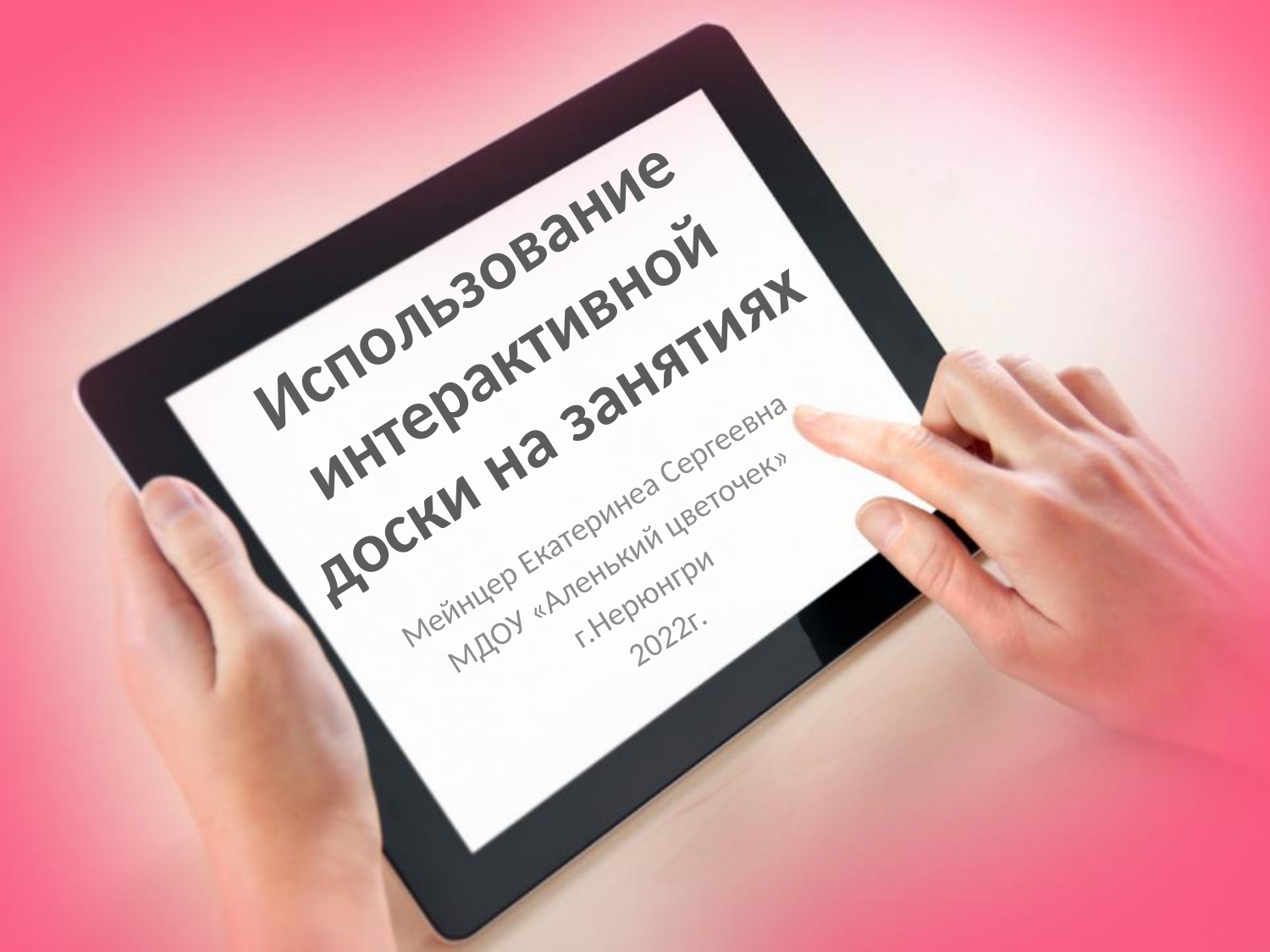

# Использование интерактивной доски на занятиях
Мейнцер Екатеринеа Сергеевна
МДОУ «Аленький цветочек»
г.Нерюнгри
2022г.